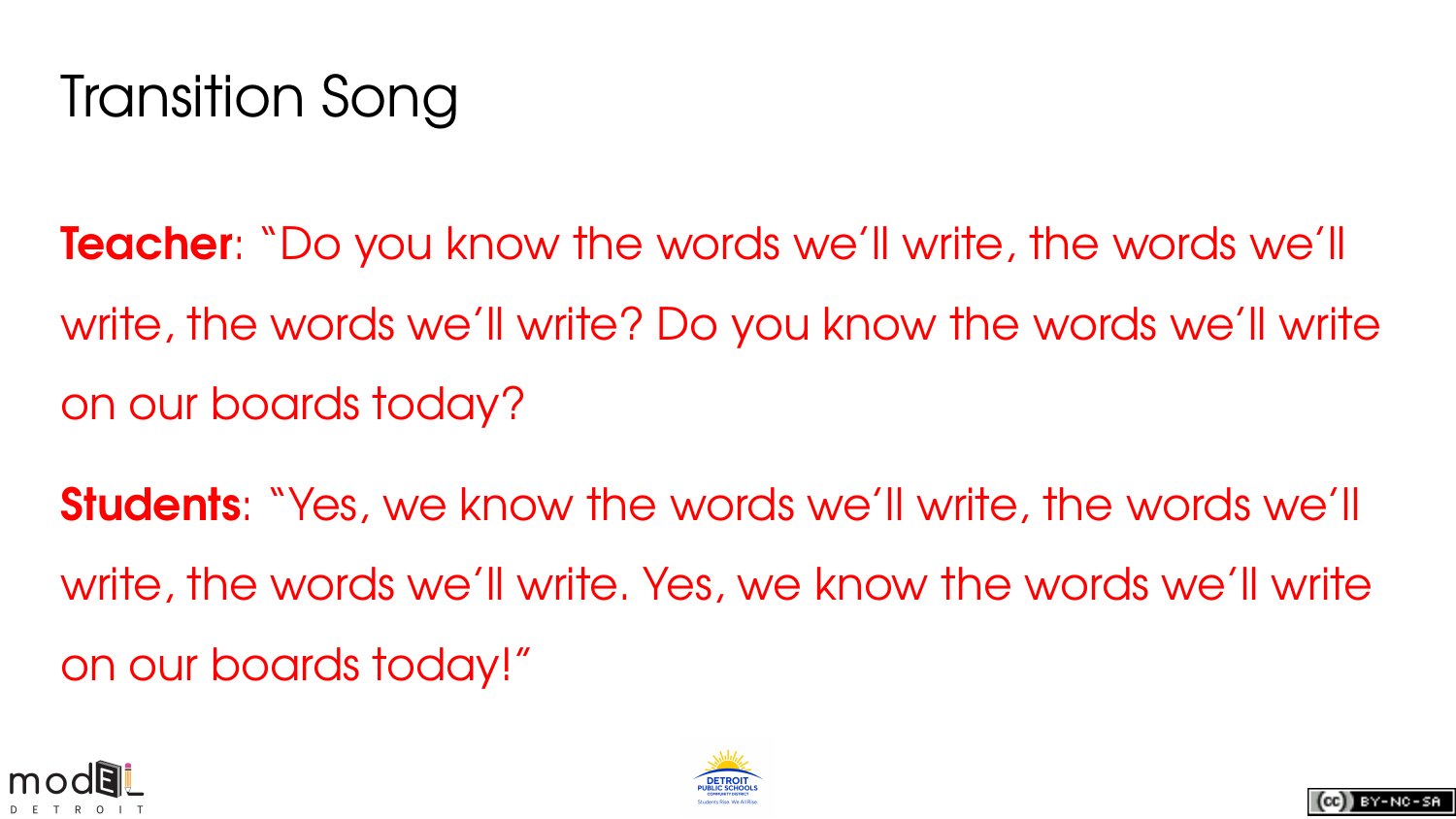

# Transition Song
Teacher: “Do you know the words we’ll write, the words we’ll write, the words we’ll write? Do you know the words we’ll write on our boards today?
Students: “Yes, we know the words we’ll write, the words we’ll write, the words we’ll write. Yes, we know the words we’ll write on our boards today!”